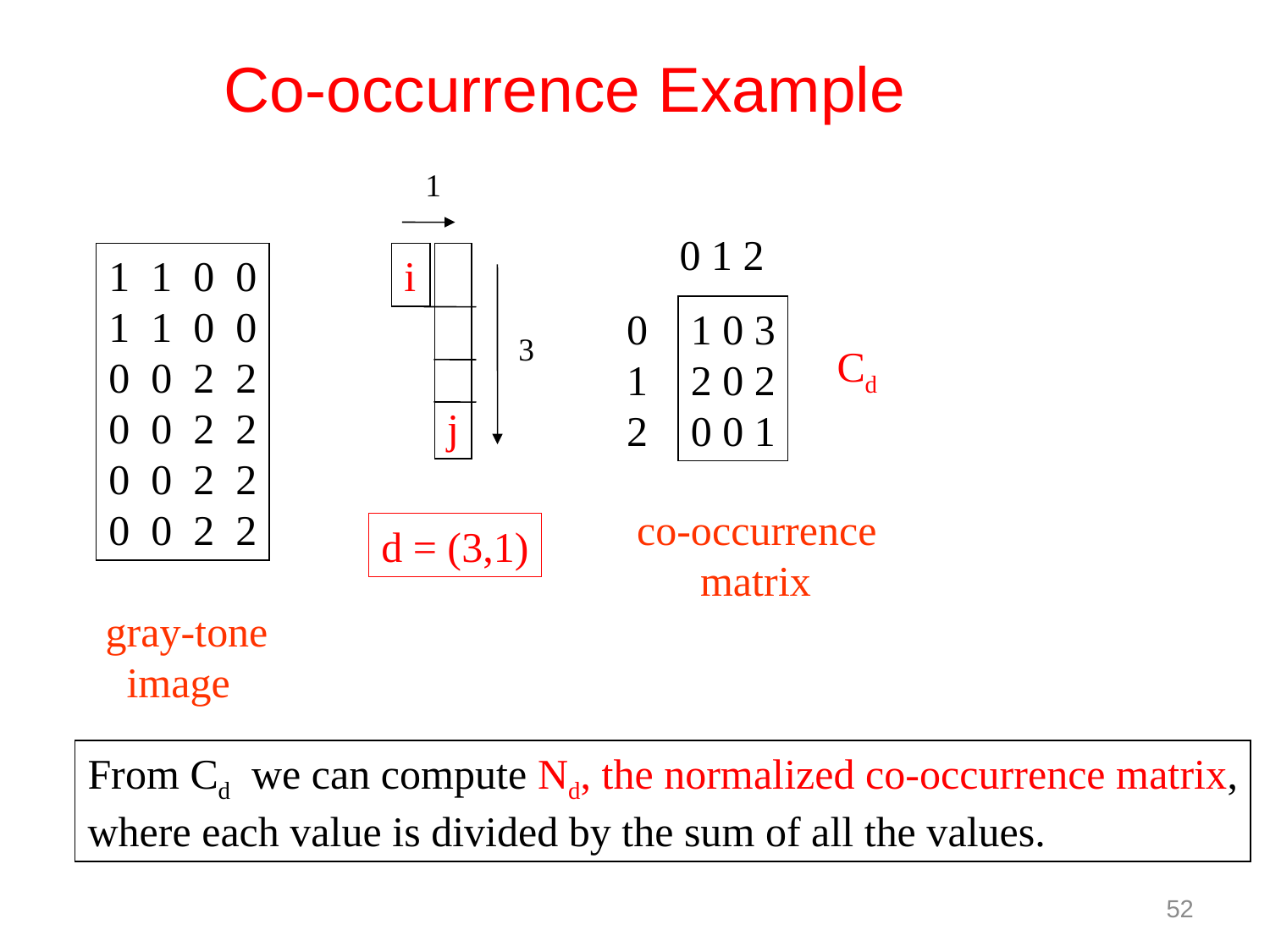

Co-occurrence Example
1

0 1 2
1  1  0  0
1  1  0  0
0  0  2  2
0  0  2  2
0  0  2  2
0  0  2  2
i

j

0
1
2
1 0 3
2 0 2
0 0 1

3
Cd

co-occurrence
      matrix
d = (3,1)
gray-tone
  image
From Cd  we can compute Nd, the normalized co-occurrence matrix,
where each value is divided by the sum of all the values.
52